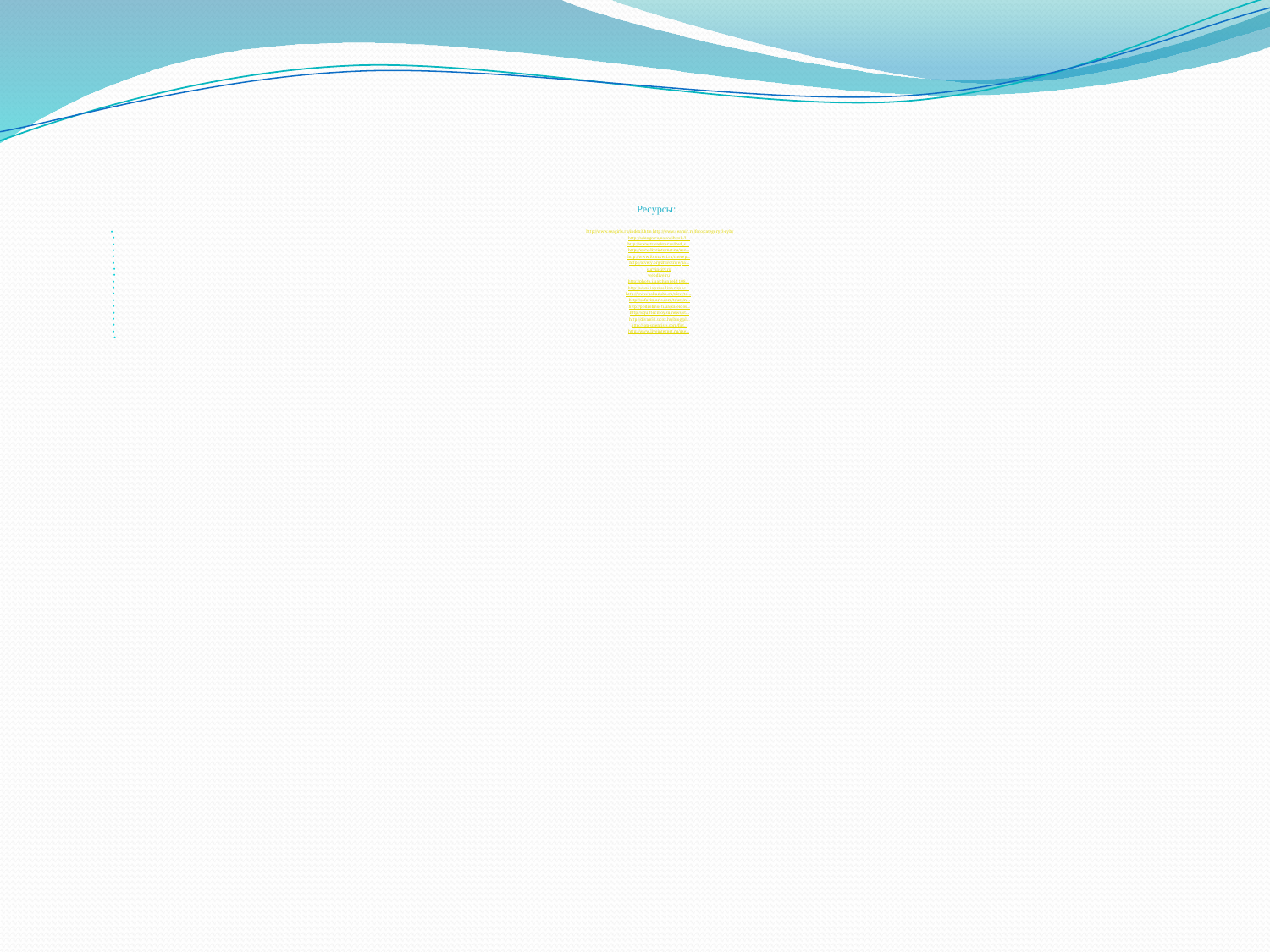

Ресурсы:

 http://www.seagirls.ru/index3.htm http://www.seamir.ru/foto/category/3-ryby
http://adengo.ru/novosibirsk-7…
http://www.travelstar.ru/Red_s…
http://www.liveinternet.ru/use…
http://www.fotozveri.ru/cherep…
http://otvety.org/zhivotnye/pa…
survincity.ru
webdive.ru
http://photo.i.ua/channel/1108…
http://www.iapress-line.ru/soc…
http://www.pokazuha.ru/view/to…
http://safarimaris.com/tours/n…
http://podrobnosti.ua/kaleidos…
http://squitter.moy.su/news/st…
http://divan52.ucoz.hu/blog/pl…
http://top-scientists.com/fict…
http://www.liveinternet.ru/use…